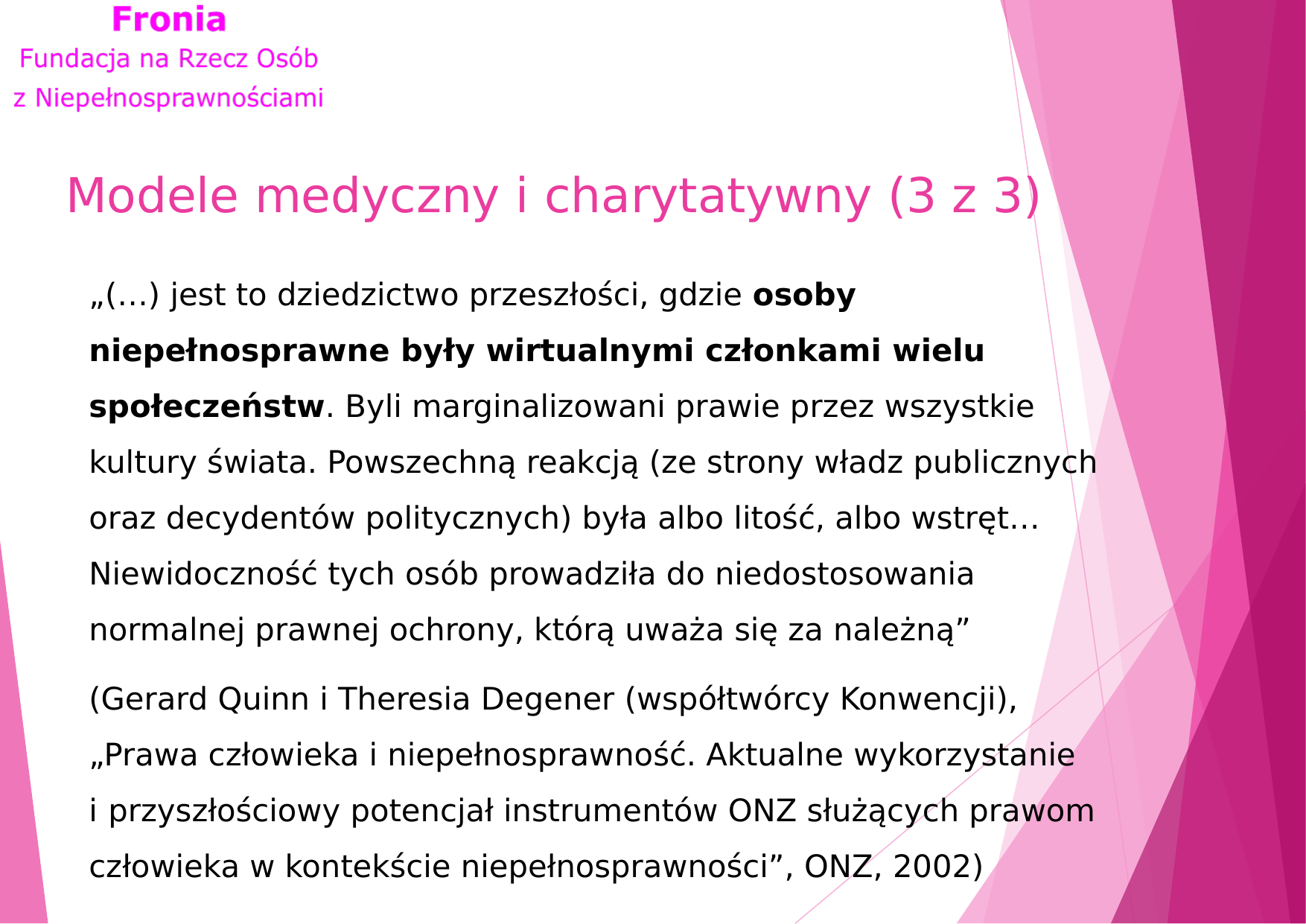

# Modele medyczny i charytatywny (3 z 3)
„(…) jest to dziedzictwo przeszłości, gdzie osoby niepełnosprawne były wirtualnymi członkami wielu społeczeństw. Byli marginalizowani prawie przez wszystkie kultury świata. Powszechną reakcją (ze strony władz publicznych oraz decydentów politycznych) była albo litość, albo wstręt… Niewidoczność tych osób prowadziła do niedostosowania normalnej prawnej ochrony, którą uważa się za należną”
(Gerard Quinn i Theresia Degener (współtwórcy Konwencji), „Prawa człowieka i niepełnosprawność. Aktualne wykorzystanie i przyszłościowy potencjał instrumentów ONZ służących prawom człowieka w kontekście niepełnosprawności”, ONZ, 2002)